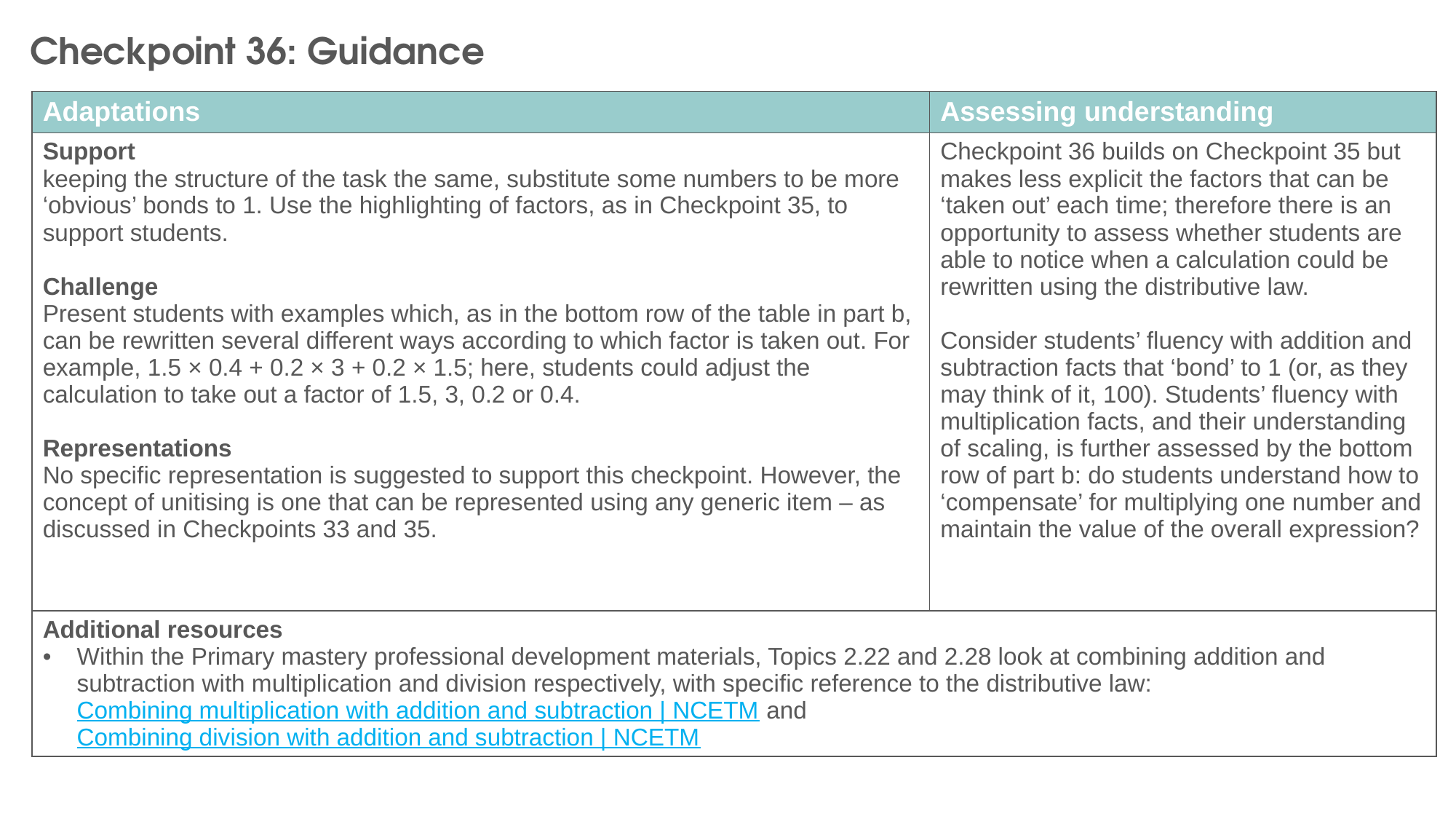

Checkpoint 36: Guidance
| Adaptations | Assessing understanding |
| --- | --- |
| Support keeping the structure of the task the same, substitute some numbers to be more ‘obvious’ bonds to 1. Use the highlighting of factors, as in Checkpoint 35, to support students. Challenge Present students with examples which, as in the bottom row of the table in part b, can be rewritten several different ways according to which factor is taken out. For example, 1.5 × 0.4 + 0.2 × 3 + 0.2 × 1.5; here, students could adjust the calculation to take out a factor of 1.5, 3, 0.2 or 0.4. Representations No specific representation is suggested to support this checkpoint. However, the concept of unitising is one that can be represented using any generic item – as discussed in Checkpoints 33 and 35. | Checkpoint 36 builds on Checkpoint 35 but makes less explicit the factors that can be ‘taken out’ each time; therefore there is an opportunity to assess whether students are able to notice when a calculation could be rewritten using the distributive law. Consider students’ fluency with addition and subtraction facts that ‘bond’ to 1 (or, as they may think of it, 100). Students’ fluency with multiplication facts, and their understanding of scaling, is further assessed by the bottom row of part b: do students understand how to ‘compensate’ for multiplying one number and maintain the value of the overall expression? |
| Additional resources Within the Primary mastery professional development materials, Topics 2.22 and 2.28 look at combining addition and subtraction with multiplication and division respectively, with specific reference to the distributive law: Combining multiplication with addition and subtraction | NCETM and Combining division with addition and subtraction | NCETM |  |